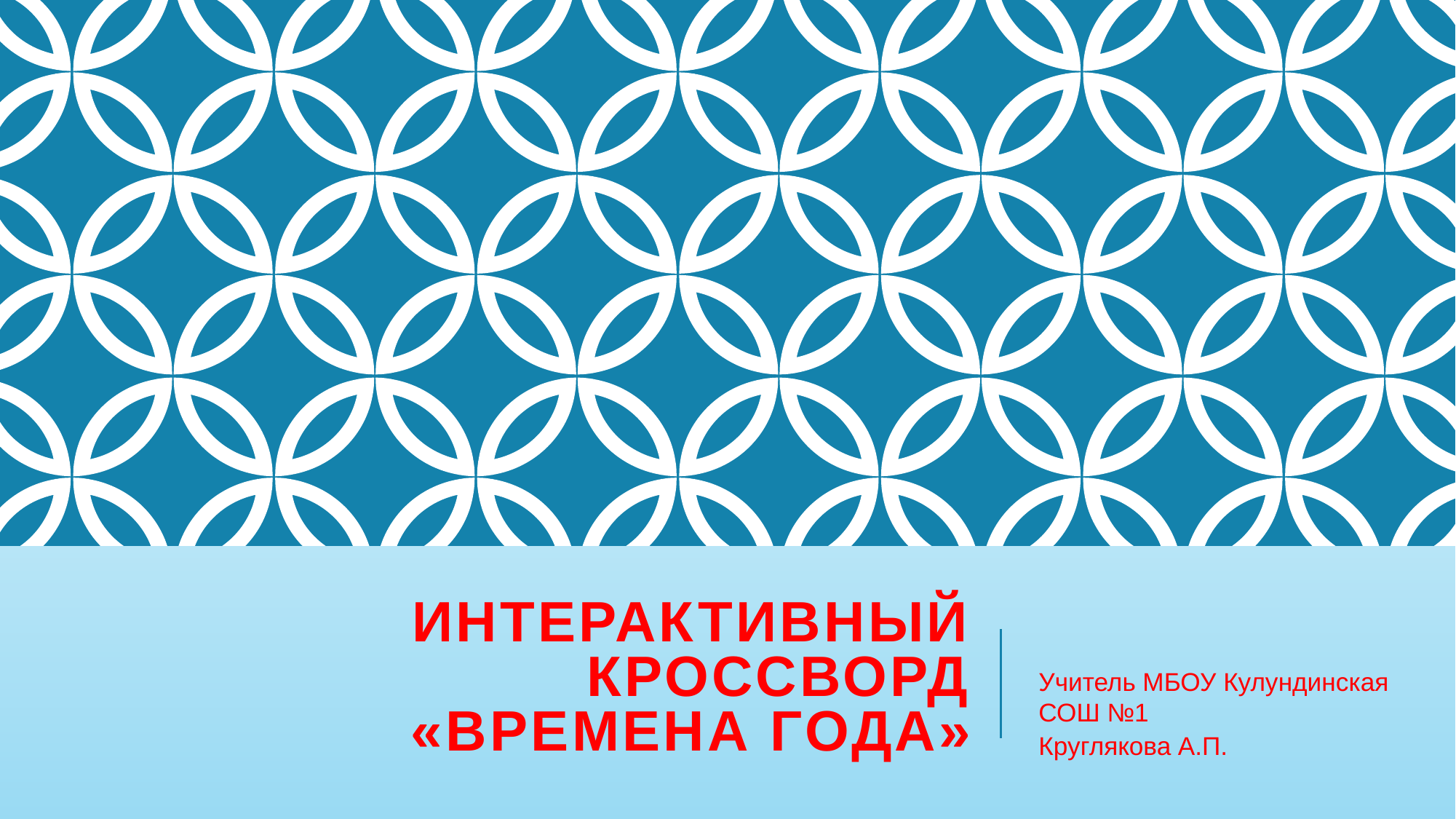

# Интерактивный кроссворд «Времена года»

Учитель МБОУ Кулундинская СОШ №1
Круглякова А.П.